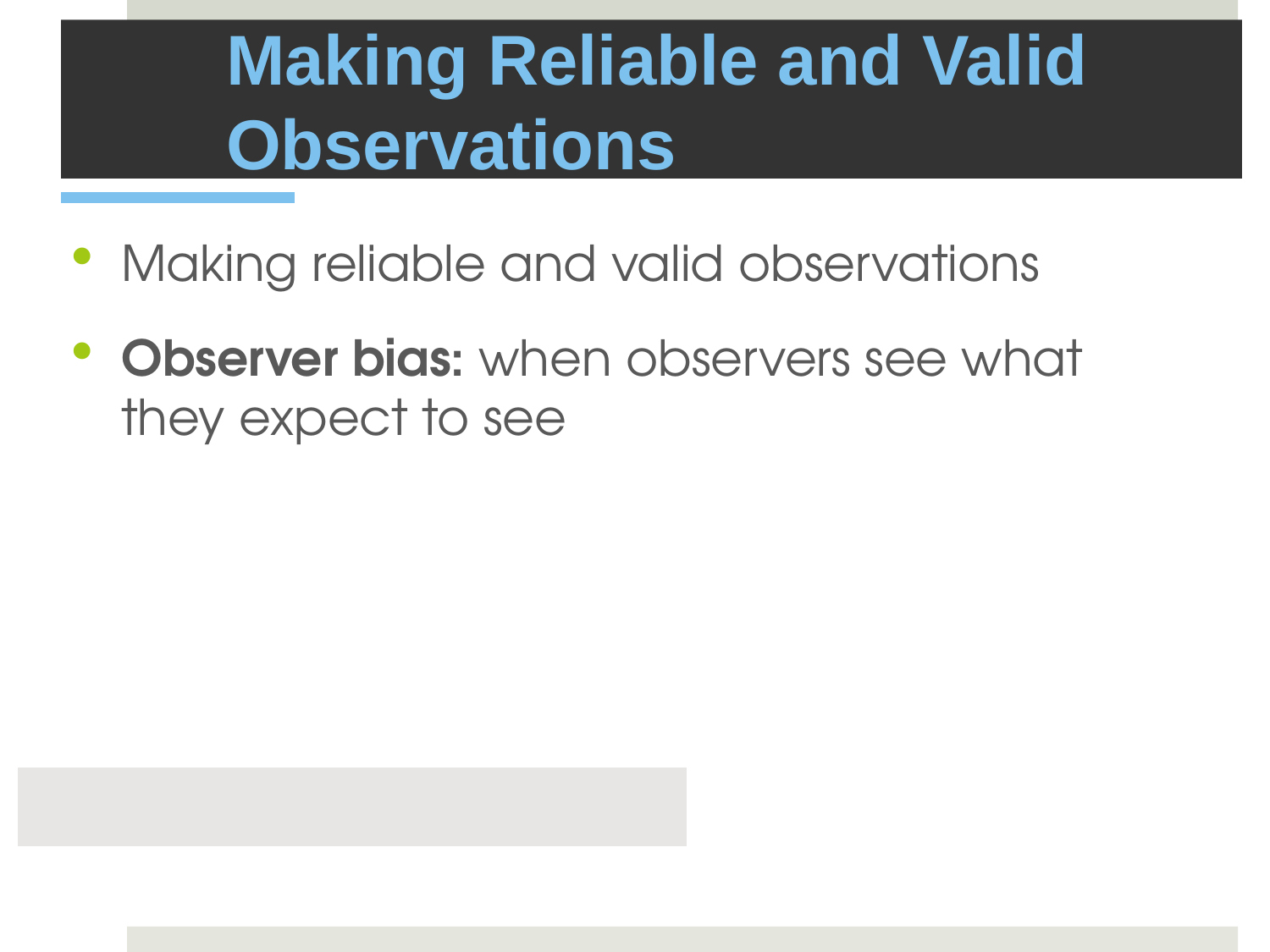

# Making Reliable and Valid Observations
Making reliable and valid observations
Observer bias: when observers see what they expect to see